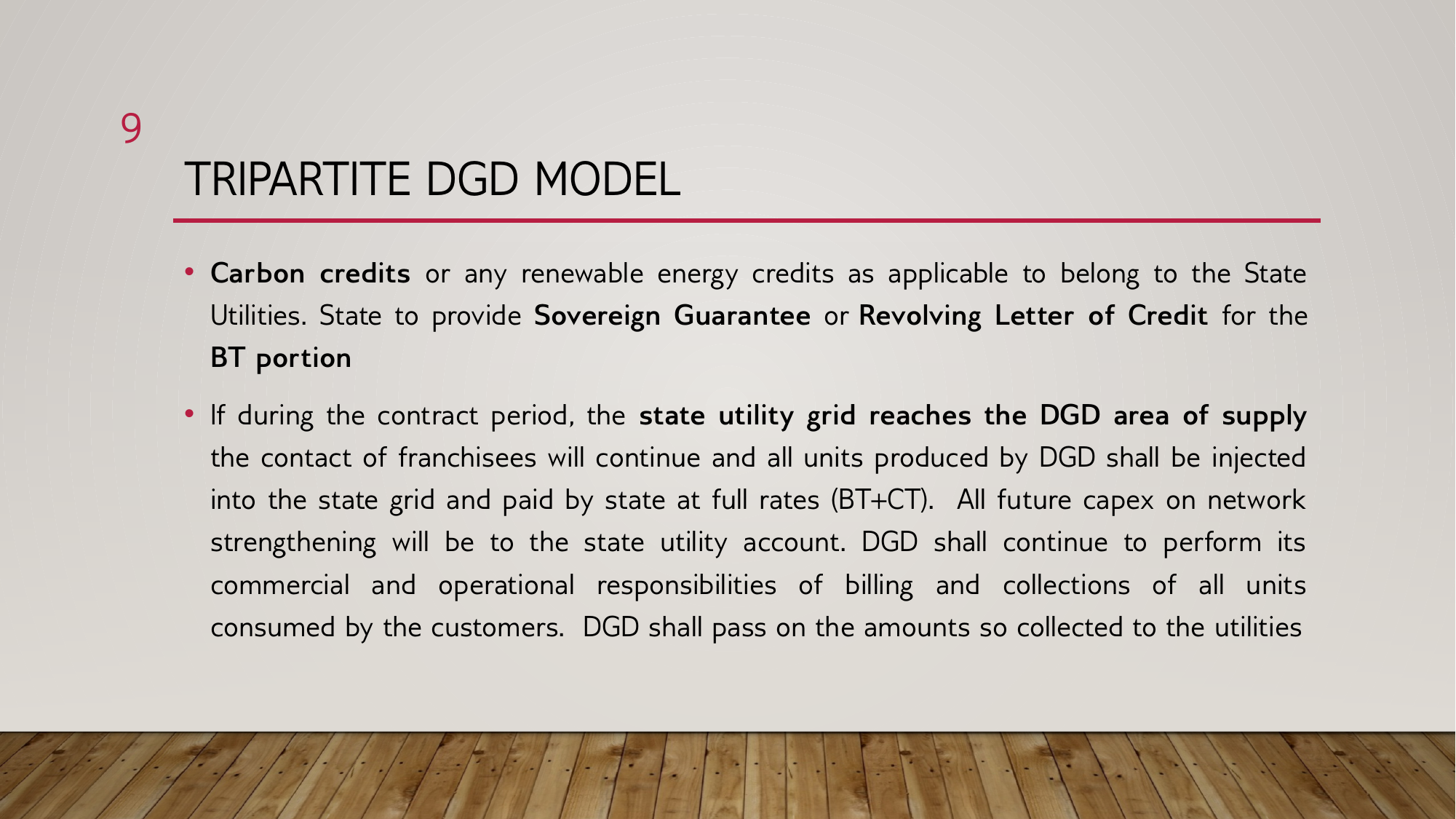

9
# tripartite DGD Model
Carbon credits or any renewable energy credits as applicable to belong to the State Utilities. State to provide Sovereign Guarantee or Revolving Letter of Credit for the BT portion
If during the contract period, the state utility grid reaches the DGD area of supply the contact of franchisees will continue and all units produced by DGD shall be injected into the state grid and paid by state at full rates (BT+CT).  All future capex on network strengthening will be to the state utility account. DGD shall continue to perform its commercial and operational responsibilities of billing and collections of all units consumed by the customers.  DGD shall pass on the amounts so collected to the utilities